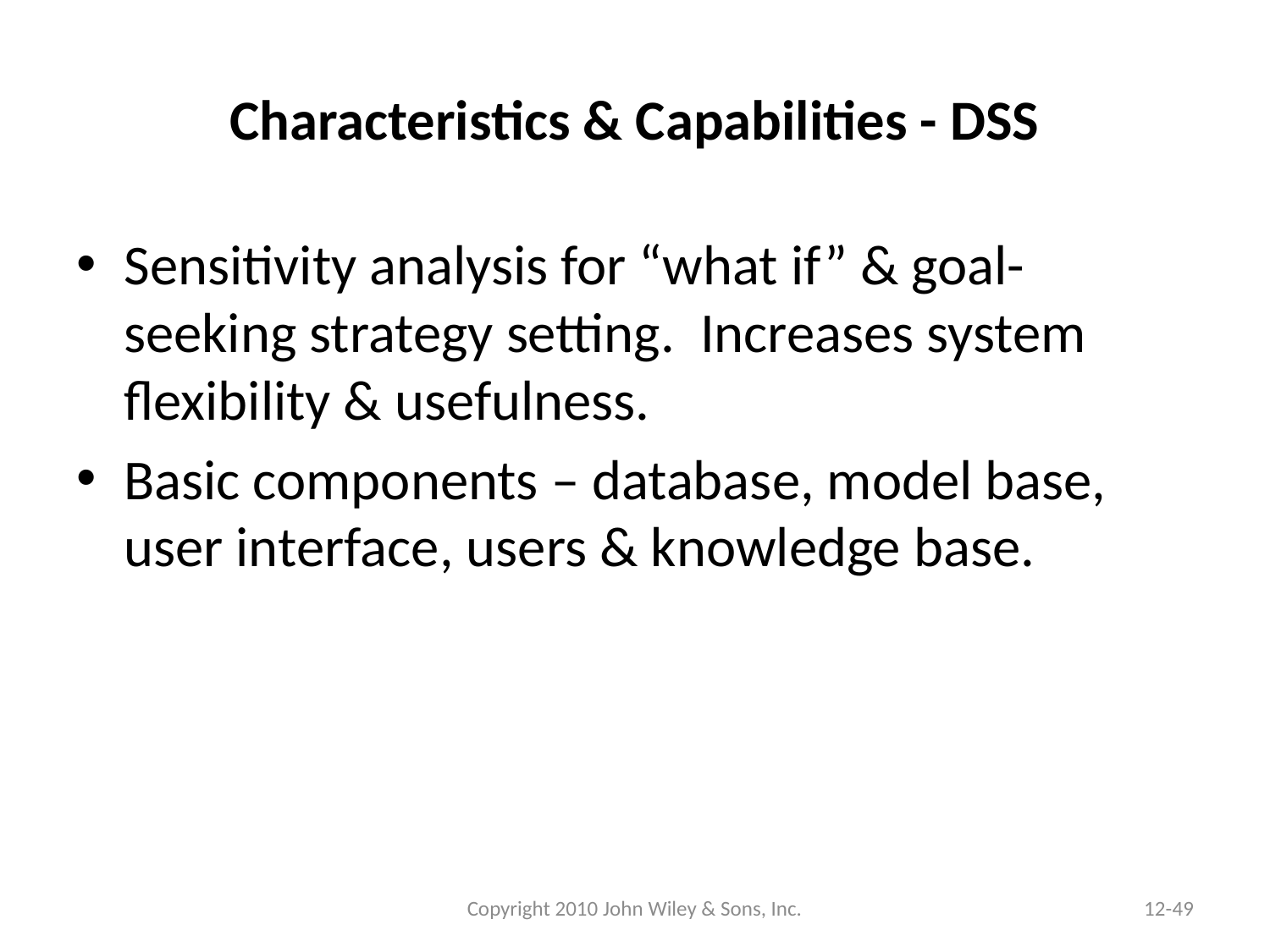

# Characteristics & Capabilities - DSS
Sensitivity analysis for “what if” & goal-seeking strategy setting.  Increases system flexibility & usefulness.
Basic components – database, model base, user interface, users & knowledge base.
Copyright 2010 John Wiley & Sons, Inc.
12-49